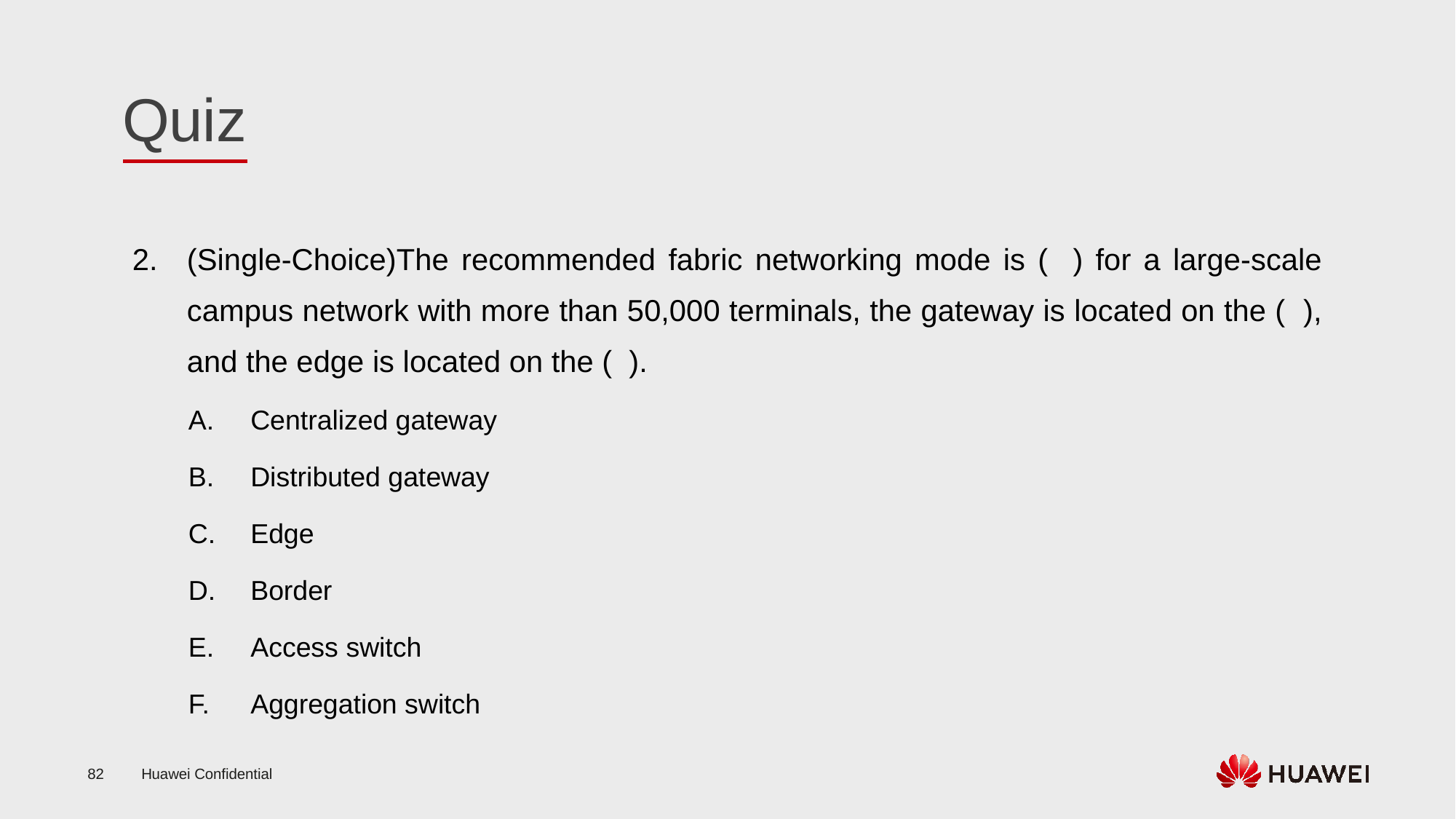

(Single-Choice)The recommended fabric networking mode is (  ) for a large-scale campus network with more than 50,000 terminals, the gateway is located on the (  ), and the edge is located on the (  ).
Centralized gateway
Distributed gateway
Edge
Border
Access switch
Aggregation switch